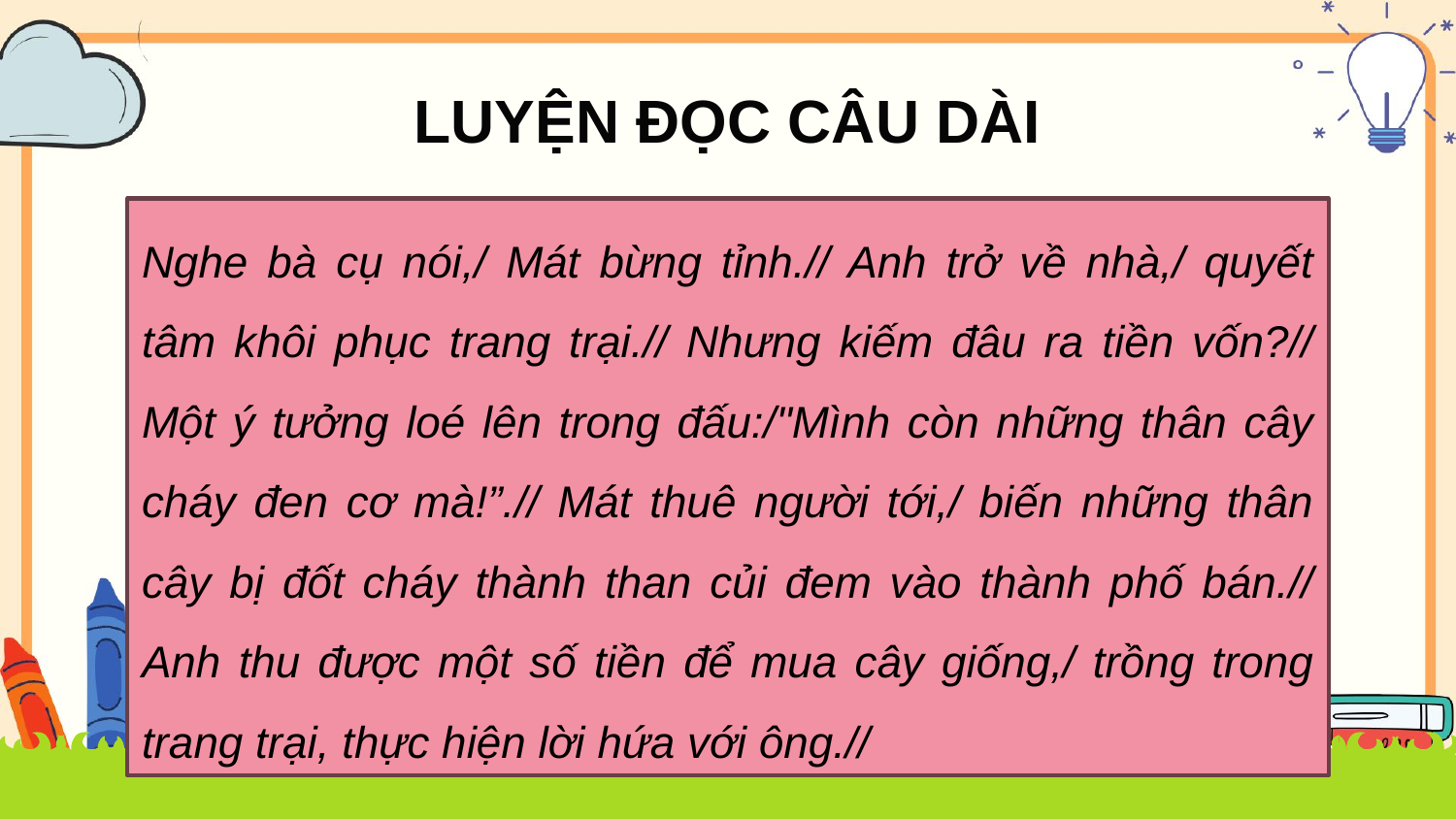

# LUYỆN ĐỌC CÂU DÀI
Nghe bà cụ nói,/ Mát bừng tỉnh.// Anh trở về nhà,/ quyết tâm khôi phục trang trại.// Nhưng kiếm đâu ra tiền vốn?// Một ý tưởng loé lên trong đấu:/"Mình còn những thân cây cháy đen cơ mà!”.// Mát thuê người tới,/ biến những thân cây bị đốt cháy thành than củi đem vào thành phố bán.// Anh thu được một số tiền để mua cây giống,/ trồng trong trang trại, thực hiện lời hứa với ông.//